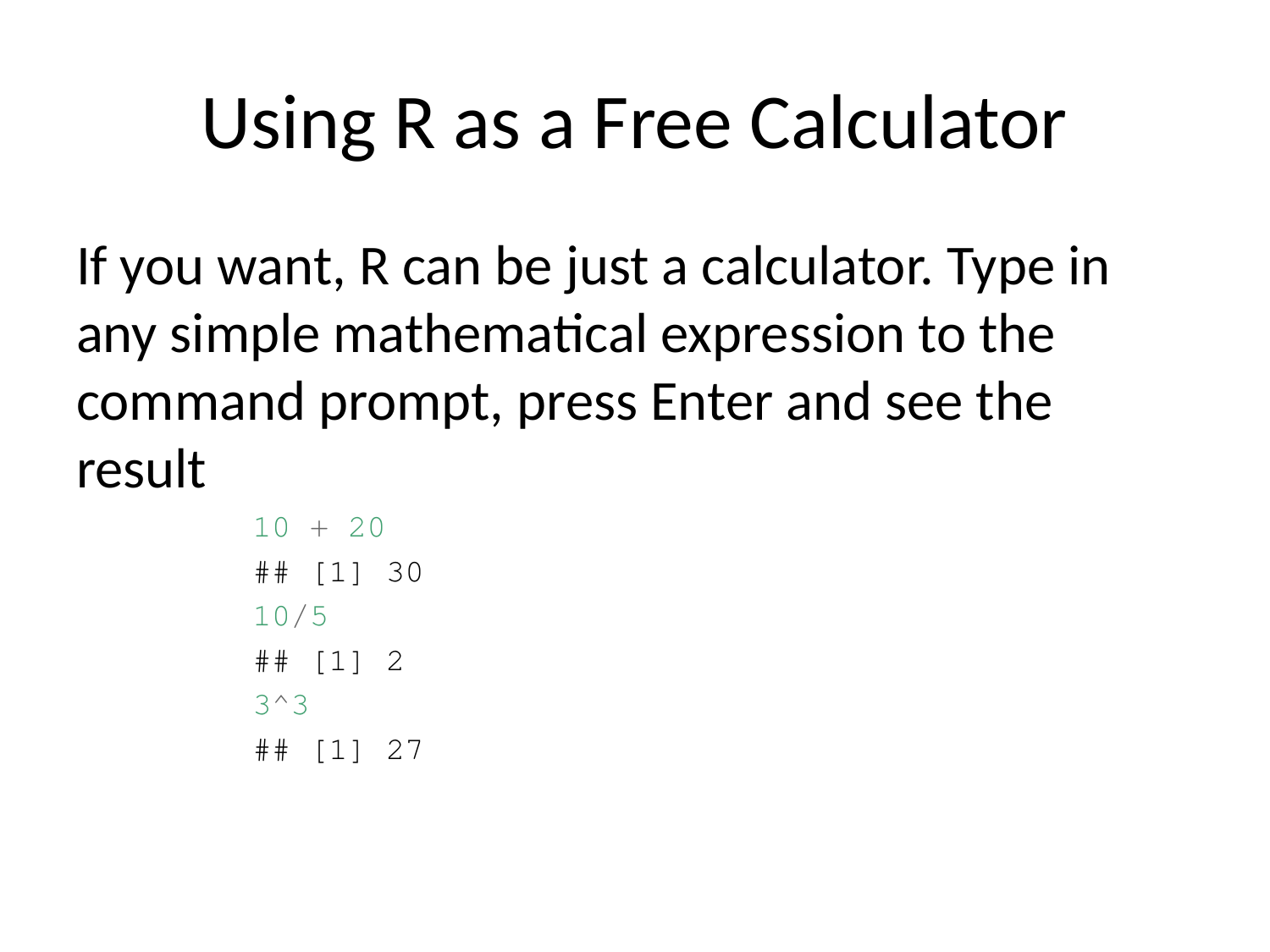

# Using R as a Free Calculator
If you want, R can be just a calculator. Type in any simple mathematical expression to the command prompt, press Enter and see the result
10 + 20
## [1] 30
10/5
## [1] 2
3^3
## [1] 27